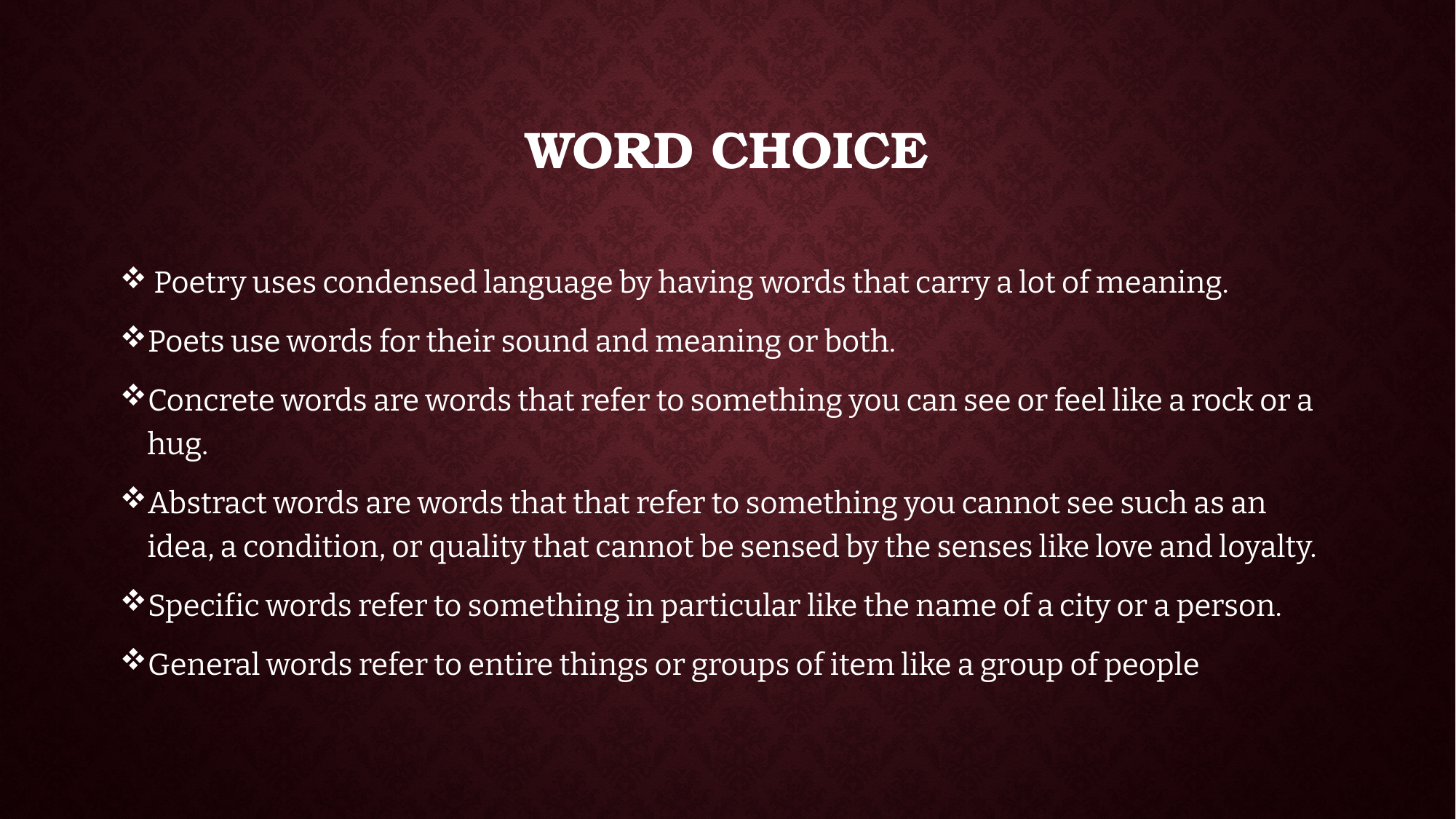

# Word Choice
 Poetry uses condensed language by having words that carry a lot of meaning.
Poets use words for their sound and meaning or both.
Concrete words are words that refer to something you can see or feel like a rock or a hug.
Abstract words are words that that refer to something you cannot see such as an idea, a condition, or quality that cannot be sensed by the senses like love and loyalty.
Specific words refer to something in particular like the name of a city or a person.
General words refer to entire things or groups of item like a group of people